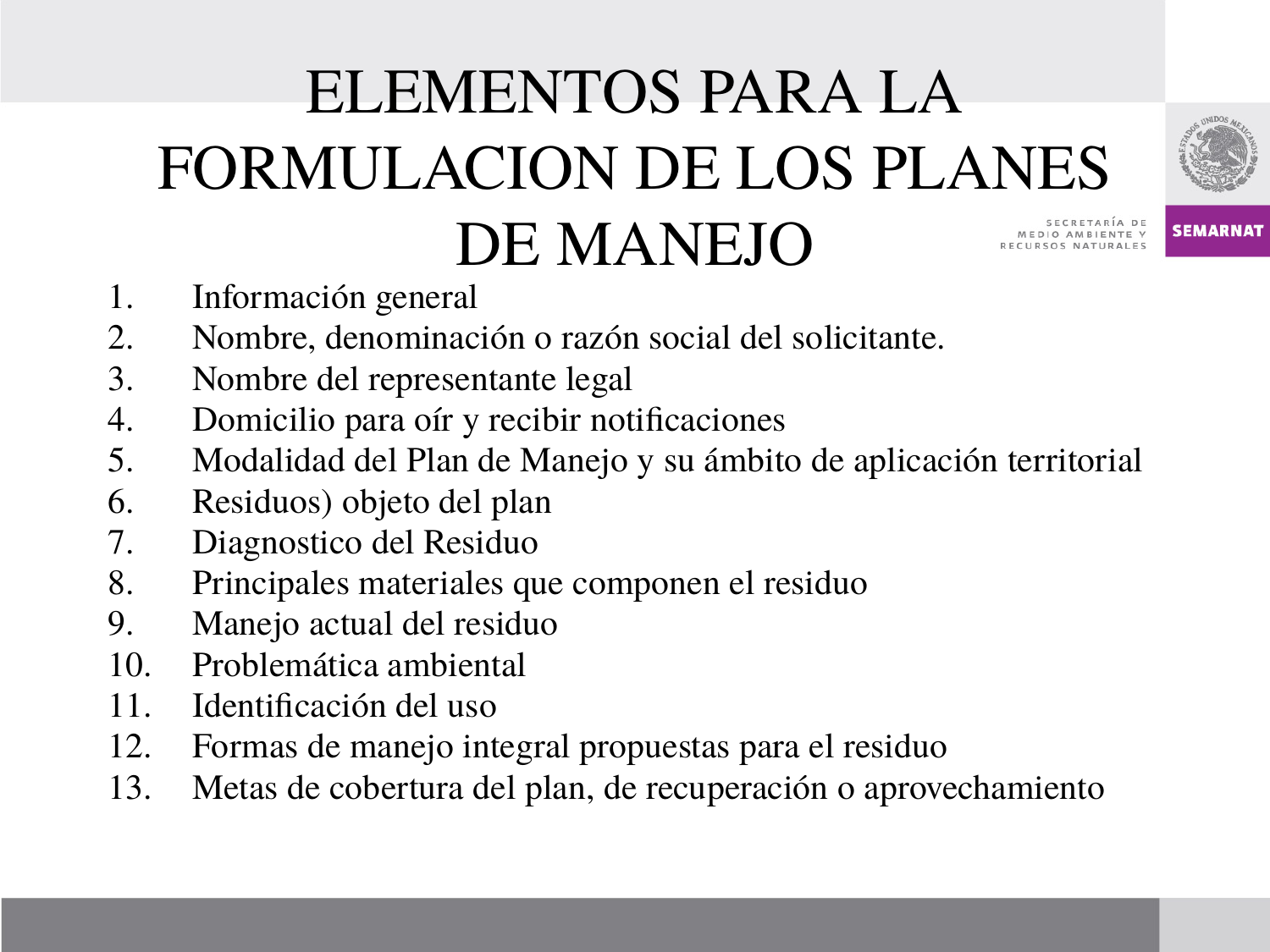

# ELEMENTOS PARA LA FORMULACION DE LOS PLANES DE MANEJO
Información general
Nombre, denominación o razón social del solicitante.
Nombre del representante legal
Domicilio para oír y recibir notificaciones
Modalidad del Plan de Manejo y su ámbito de aplicación territorial
Residuos) objeto del plan
Diagnostico del Residuo
Principales materiales que componen el residuo
Manejo actual del residuo
Problemática ambiental
Identificación del uso
Formas de manejo integral propuestas para el residuo
Metas de cobertura del plan, de recuperación o aprovechamiento